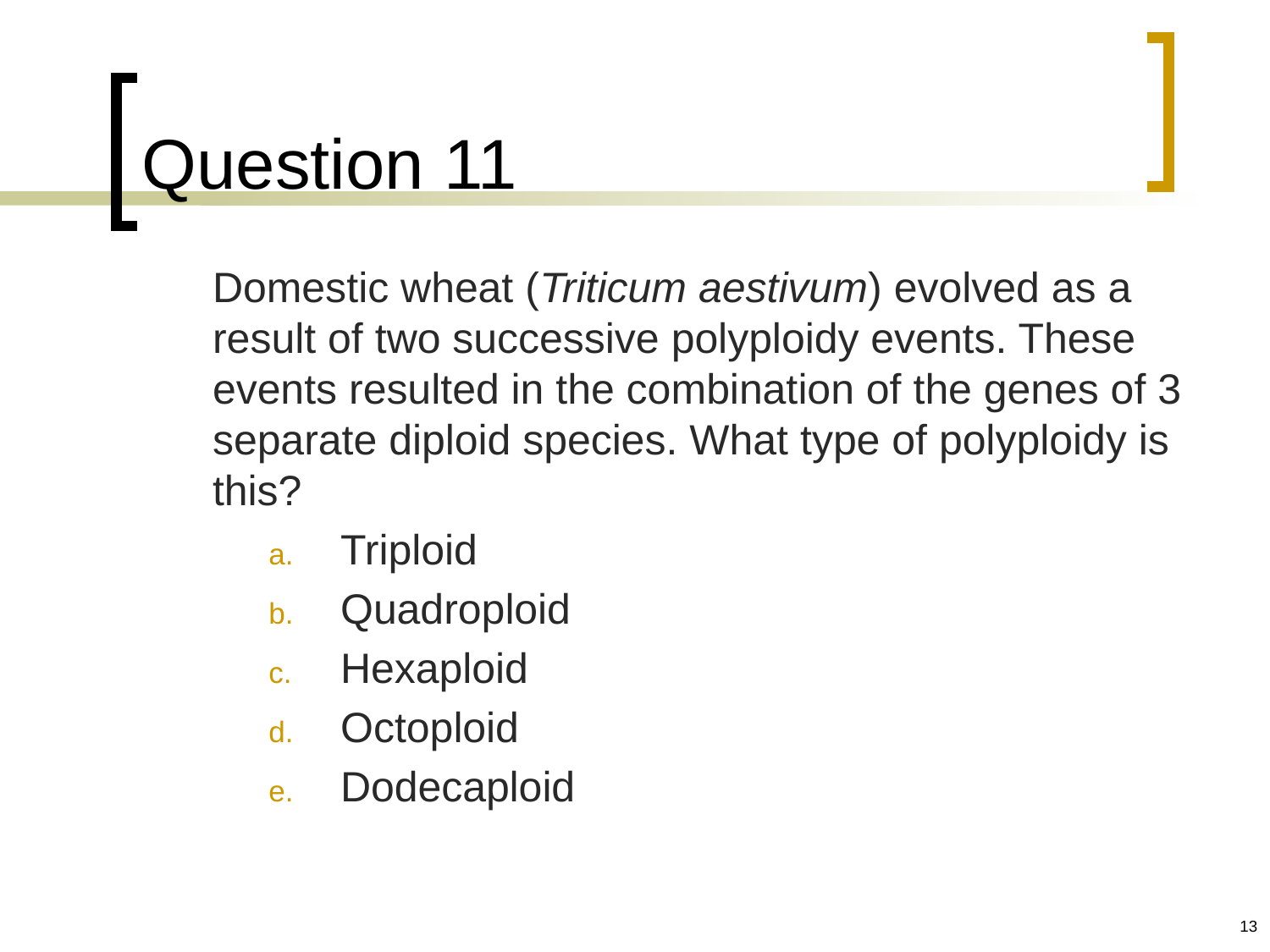

# Question 11
	Domestic wheat (Triticum aestivum) evolved as a result of two successive polyploidy events. These events resulted in the combination of the genes of 3 separate diploid species. What type of polyploidy is this?
Triploid
Quadroploid
Hexaploid
Octoploid
Dodecaploid